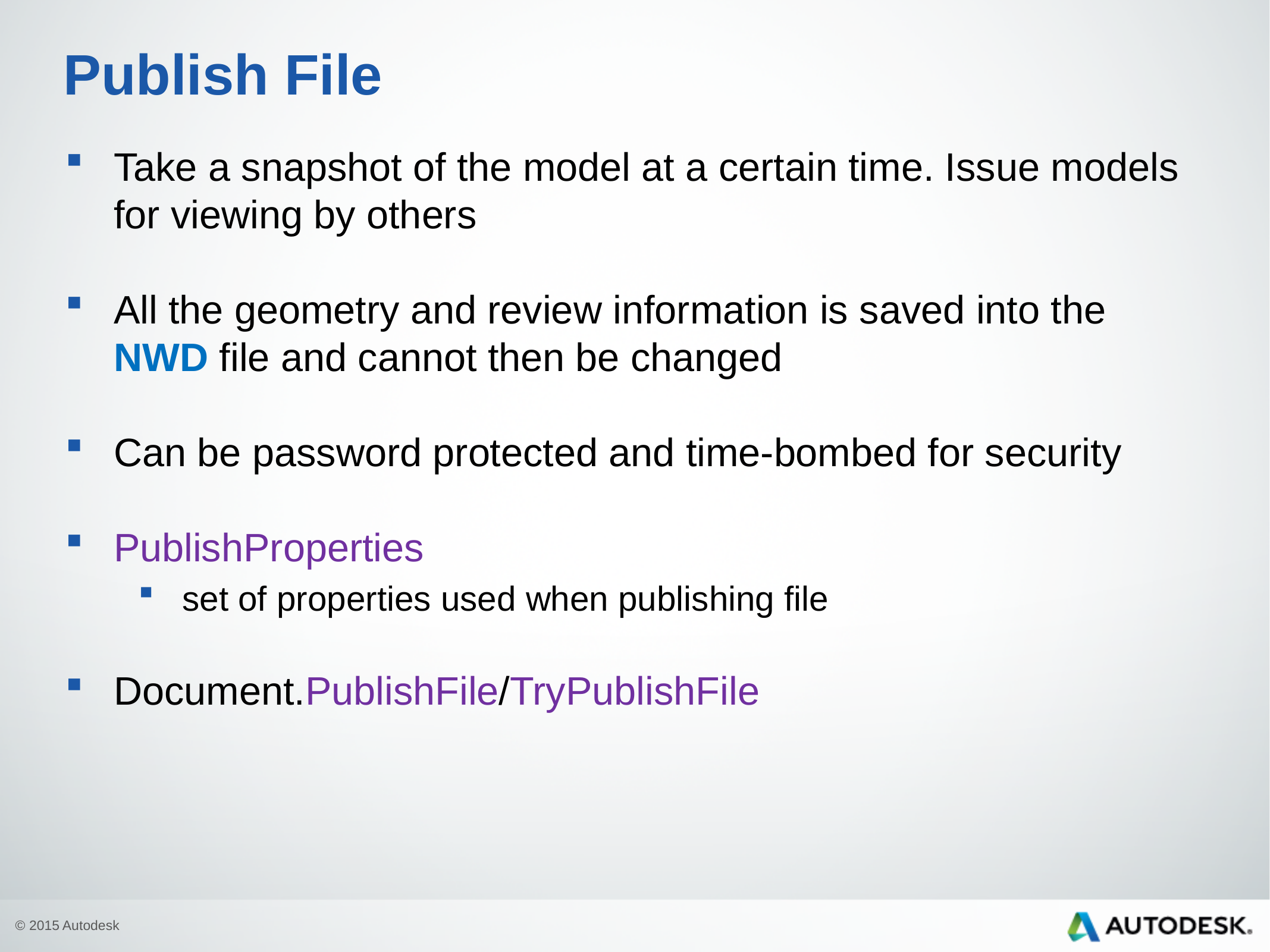

# Publish File
Take a snapshot of the model at a certain time. Issue models for viewing by others

All the geometry and review information is saved into the NWD file and cannot then be changed

Can be password protected and time-bombed for security

PublishProperties
set of properties used when publishing file

Document.PublishFile/TryPublishFile